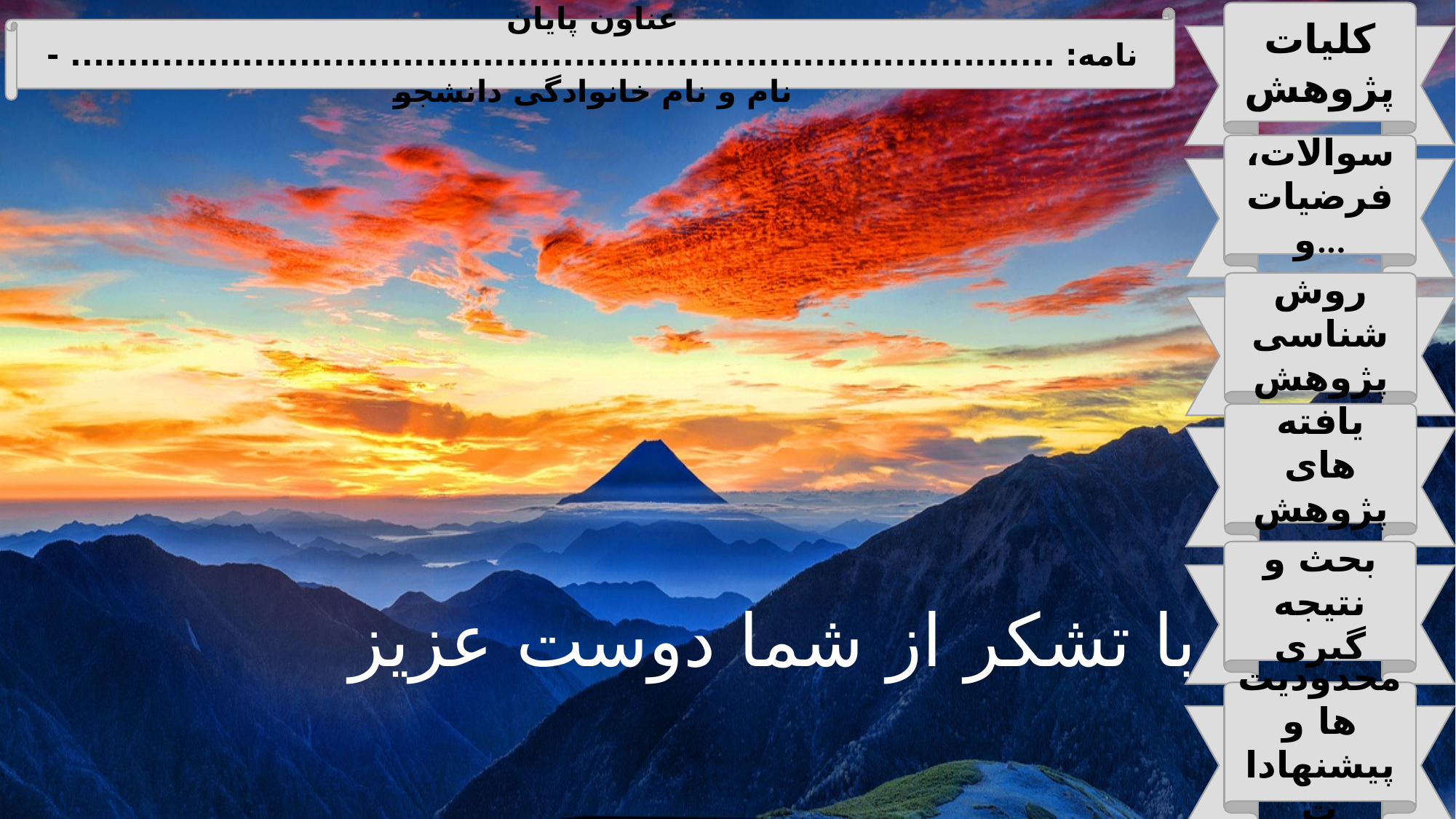

کلیات پژوهش
عناون پایان نامه: ...................................................................................... - نام و نام خانوادگی دانشجو
سوالات، فرضیات و...
روش شناسی پژوهش
یافته های پژوهش
بحث و نتیجه گیری
با تشکر از شما دوست عزیز
محدودیت ها و پیشنهادات